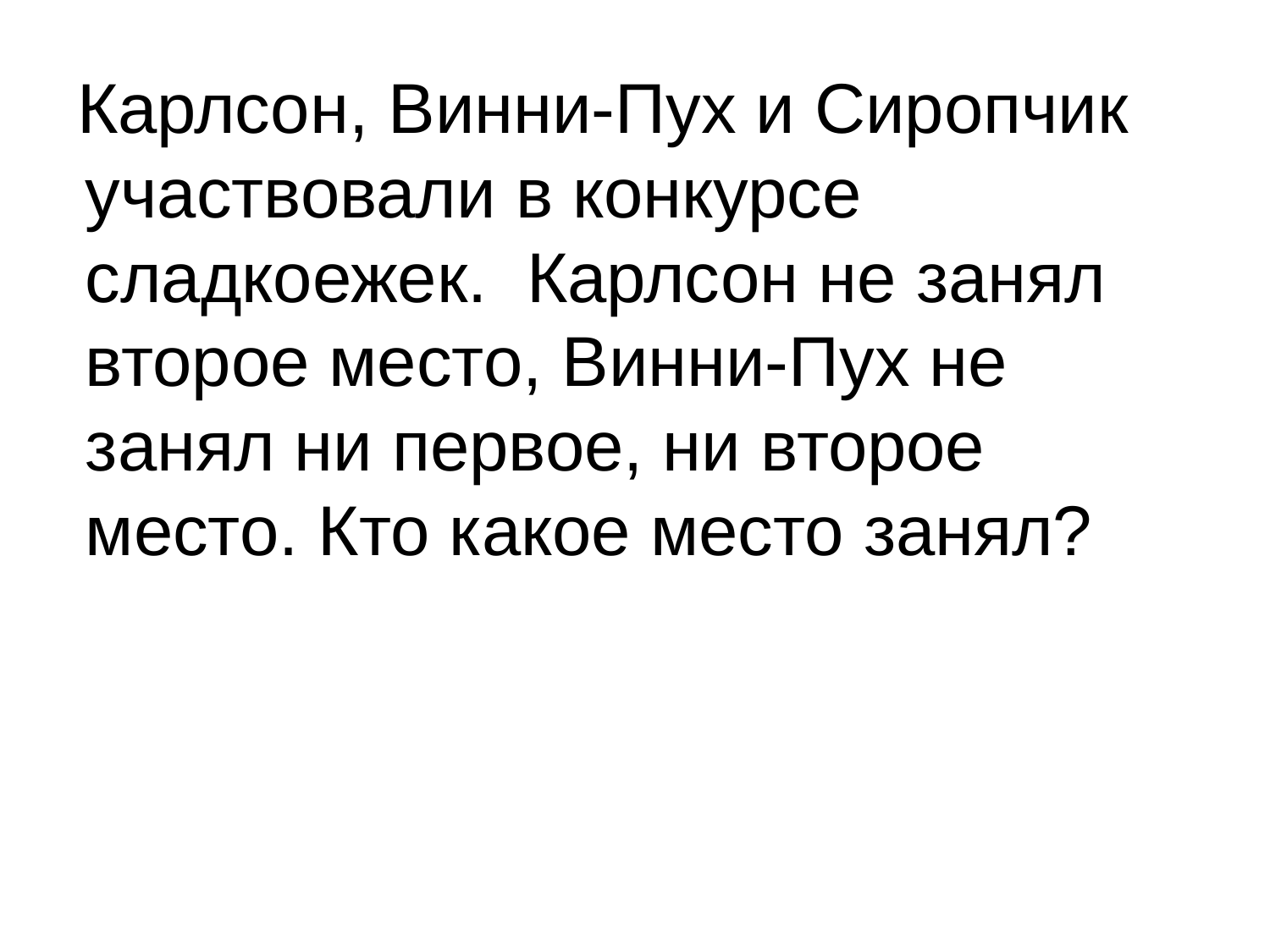

Карлсон, Винни-Пух и Сиропчик участвовали в конкурсе сладкоежек.  Карлсон не занял второе место, Винни-Пух не занял ни первое, ни второе место. Кто какое место занял?